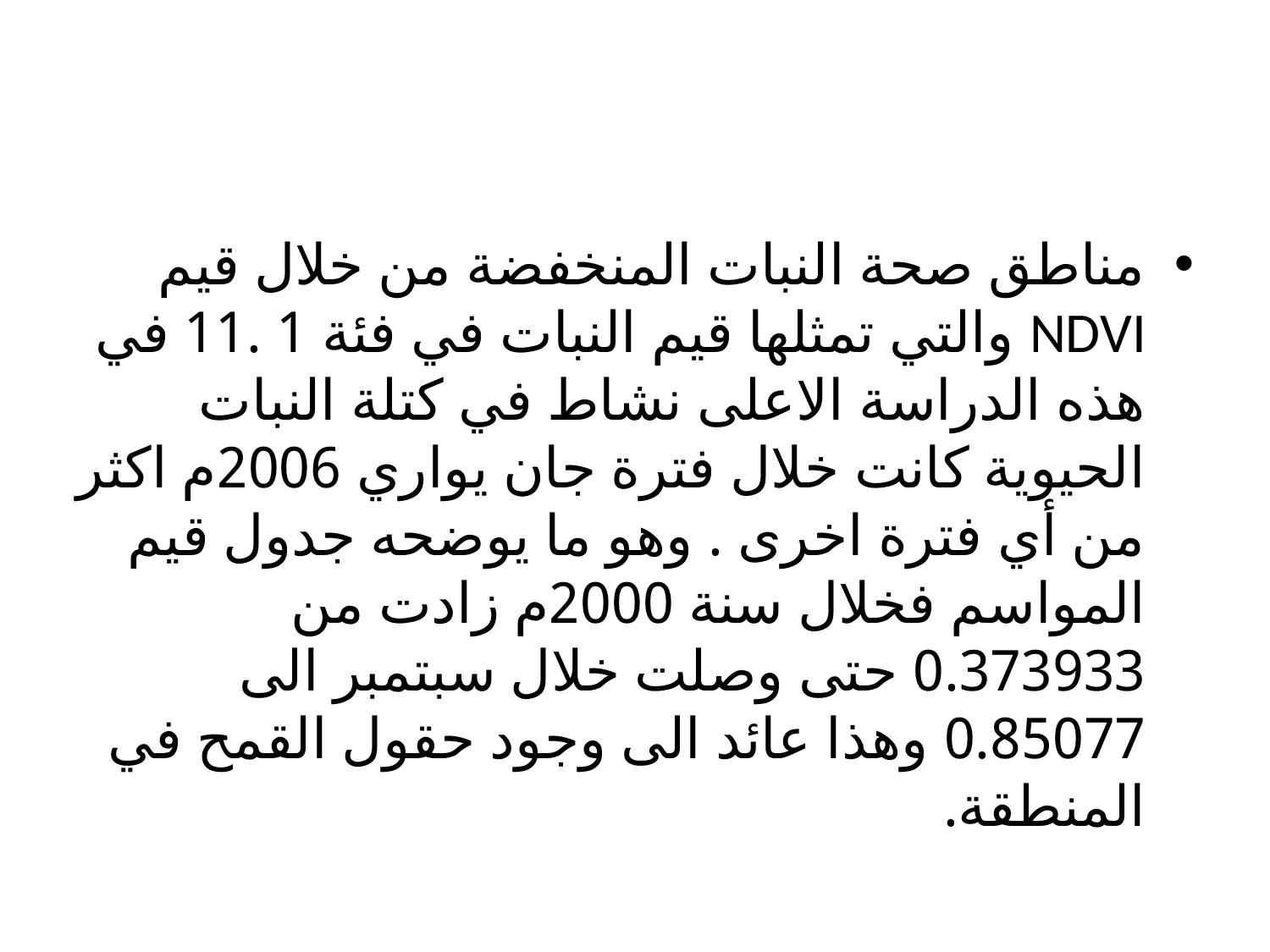

مناطق صحة النبات المنخفضة من خلال قيم NDVI والتي تمثلها قيم النبات في فئة 1 .11 في هذه الدراسة الاعلى نشاط في كتلة النبات الحيوية كانت خلال فترة جان يواري 2006م اكثر من أي فترة اخرى . وهو ما يوضحه جدول قيم المواسم فخلال سنة 2000م زادت من 0.373933 حتى وصلت خلال سبتمبر الى 0.85077 وهذا عائد الى وجود حقول القمح في المنطقة.